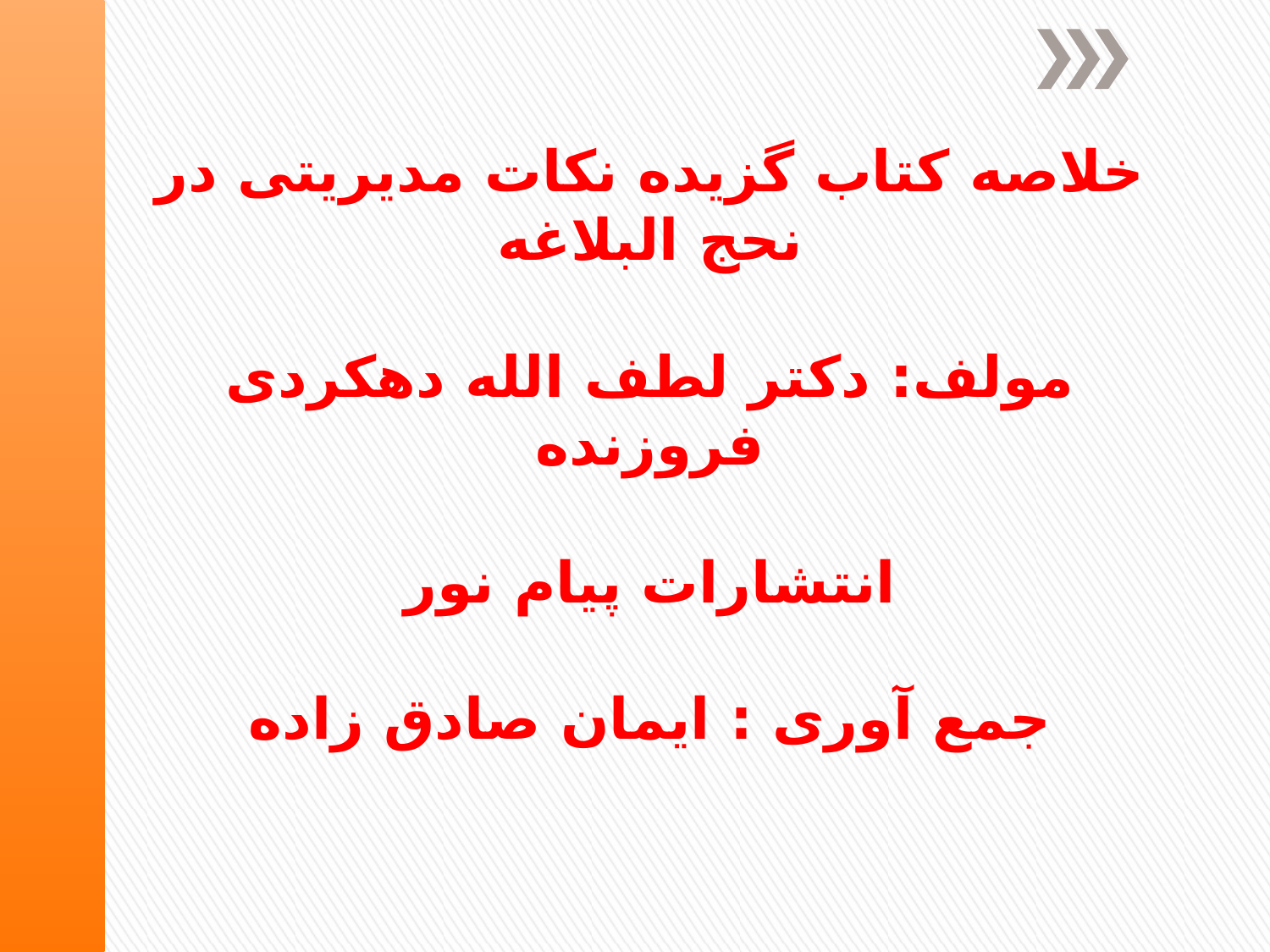

# خلاصه کتاب گزیده نکات مدیریتی در نحج البلاغه مولف: دکتر لطف الله دهکردی فروزنده انتشارات پیام نور جمع آوری : ایمان صادق زاده